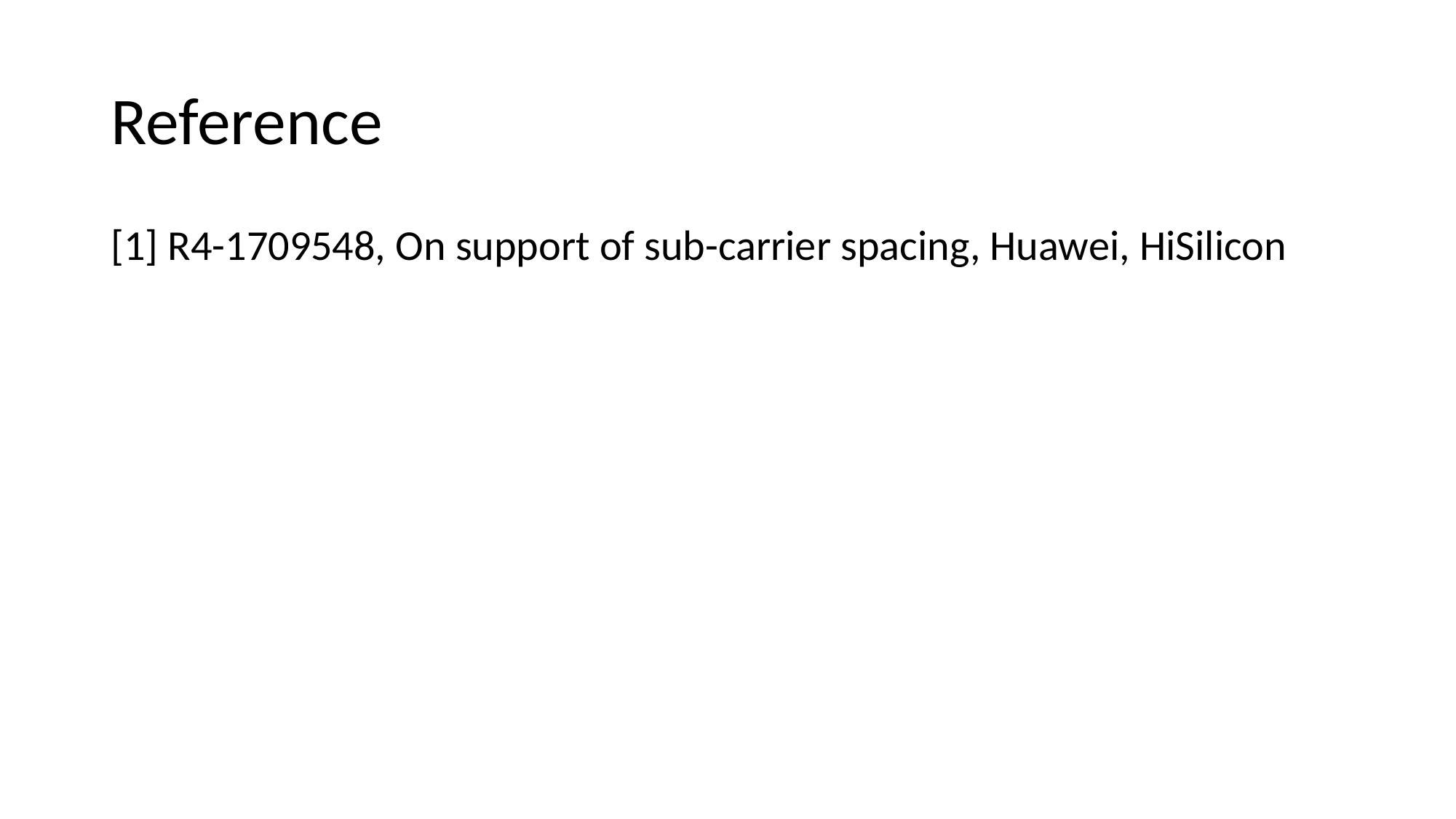

# Reference
[1] R4-1709548, On support of sub-carrier spacing, Huawei, HiSilicon